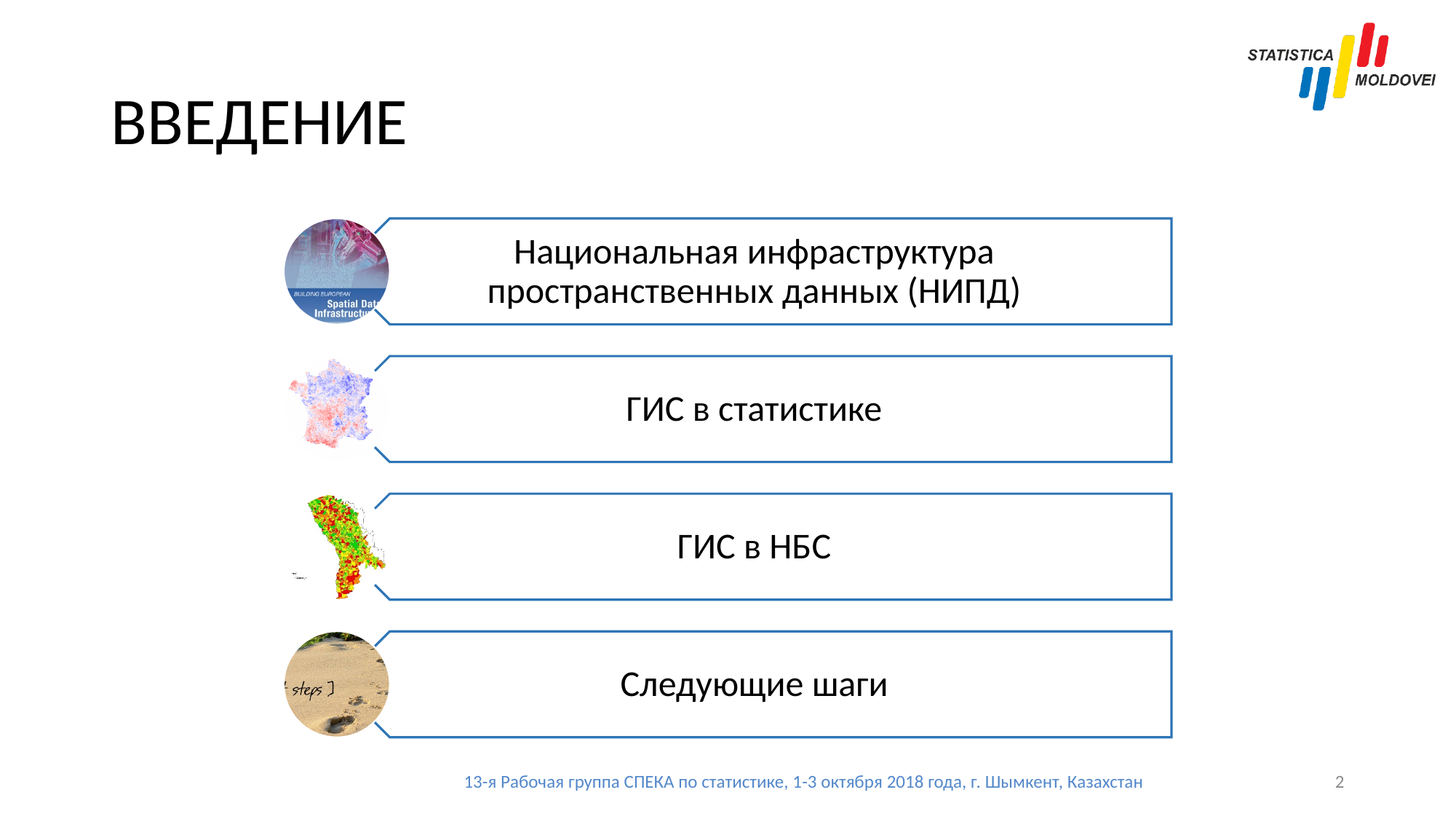

# ВВЕДЕНИЕ
Национальная инфраструктура пространственных данных (НИПД)
ГИС в статистике
ГИС в НБС
Следующие шаги
13-я Рабочая группа СПЕКА по статистике, 1-3 октября 2018 года, г. Шымкент, Казахстан
2